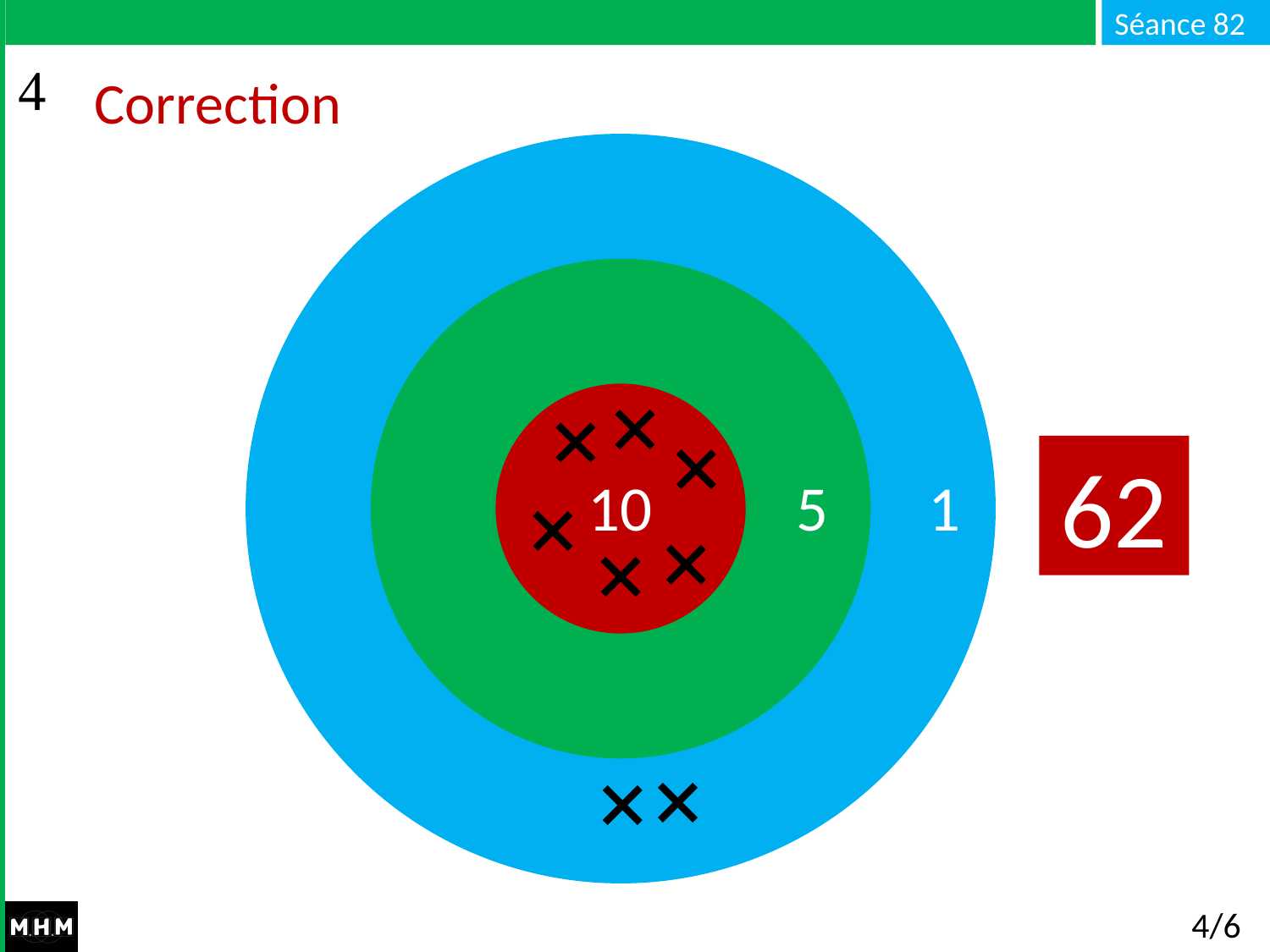

# Correction

62
10          5       1

4/6